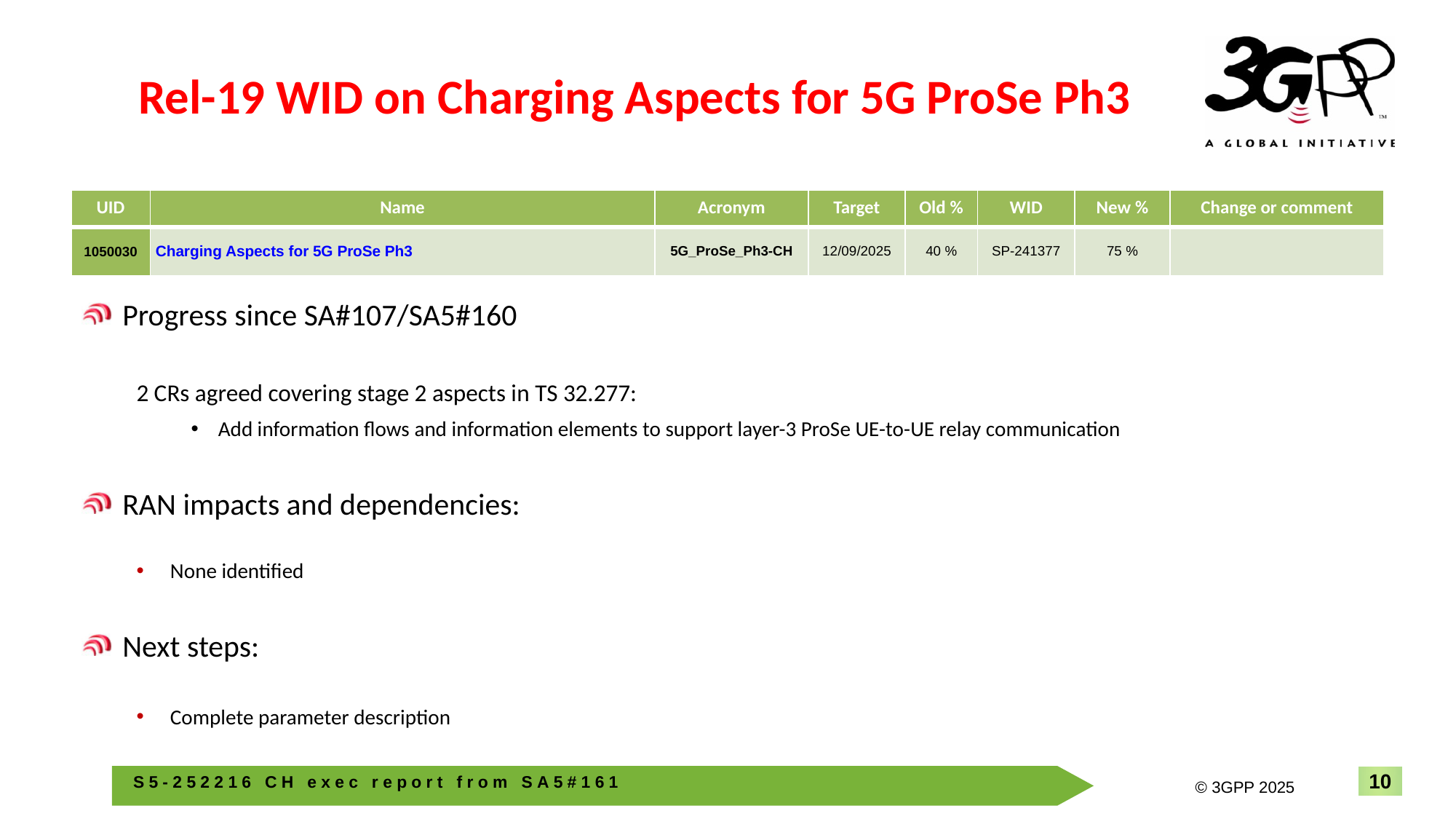

# Rel-19 WID on Charging Aspects for 5G ProSe Ph3
| UID | Name | Acronym | Target | Old % | WID | New % | Change or comment |
| --- | --- | --- | --- | --- | --- | --- | --- |
| 1050030 | Charging Aspects for 5G ProSe Ph3 | 5G\_ProSe\_Ph3-CH | 12/09/2025 | 40 % | SP-241377 | 75 % |  |
Progress since SA#107/SA5#160

2 CRs agreed covering stage 2 aspects in TS 32.277:
Add information flows and information elements to support layer-3 ProSe UE-to-UE relay communication

RAN impacts and dependencies:

None identified

Next steps:

Complete parameter description